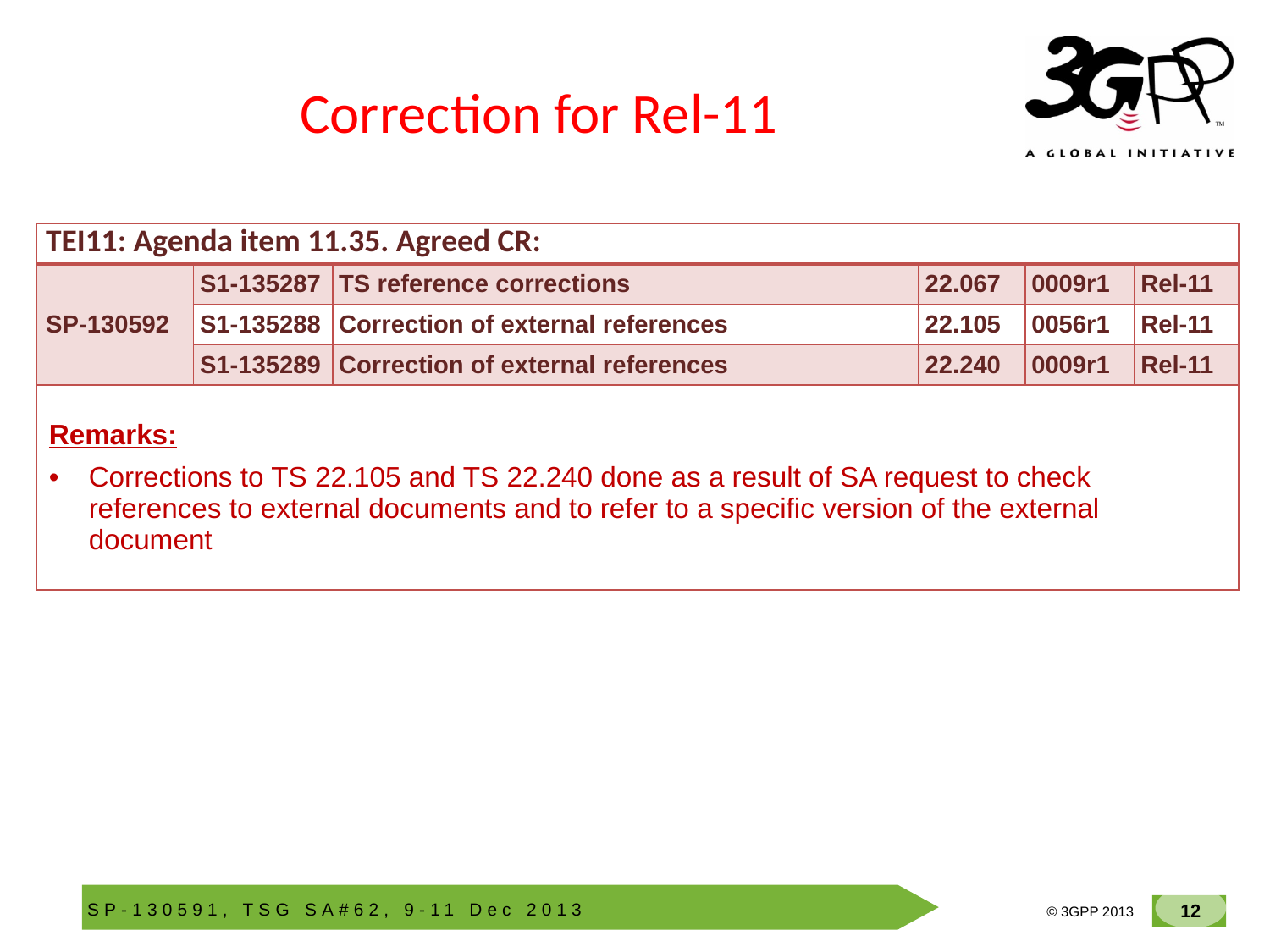

# Correction for Rel-11
| TEI11: Agenda item 11.35. Agreed CR: |  |  |  |  |  |
| --- | --- | --- | --- | --- | --- |
| SP-130592 | S1-135287 | TS reference corrections | 22.067 | 0009r1 | Rel-11 |
|  | S1-135288 | Correction of external references | 22.105 | 0056r1 | Rel-11 |
|  | S1-135289 | Correction of external references | 22.240 | 0009r1 | Rel-11 |
| Remarks: Corrections to TS 22.105 and TS 22.240 done as a result of SA request to check references to external documents and to refer to a specific version of the external document |  |  |  |  |  |